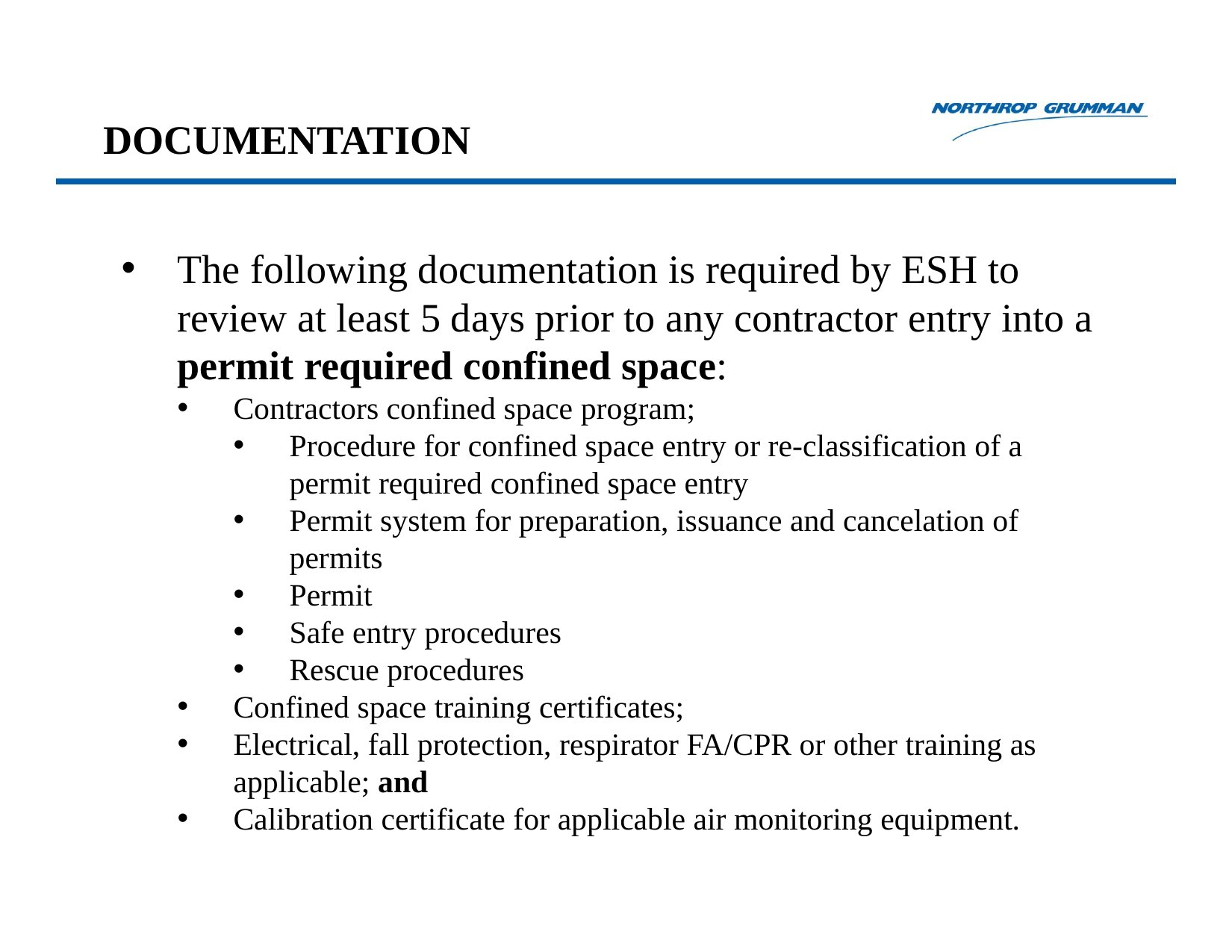

# DOCUMENTATION
The following documentation is required by ESH to review at least 5 days prior to any contractor entry into a permit required confined space:
Contractors confined space program;
Procedure for confined space entry or re-classification of a permit required confined space entry
Permit system for preparation, issuance and cancelation of permits
Permit
Safe entry procedures
Rescue procedures
Confined space training certificates;
Electrical, fall protection, respirator FA/CPR or other training as applicable; and
Calibration certificate for applicable air monitoring equipment.